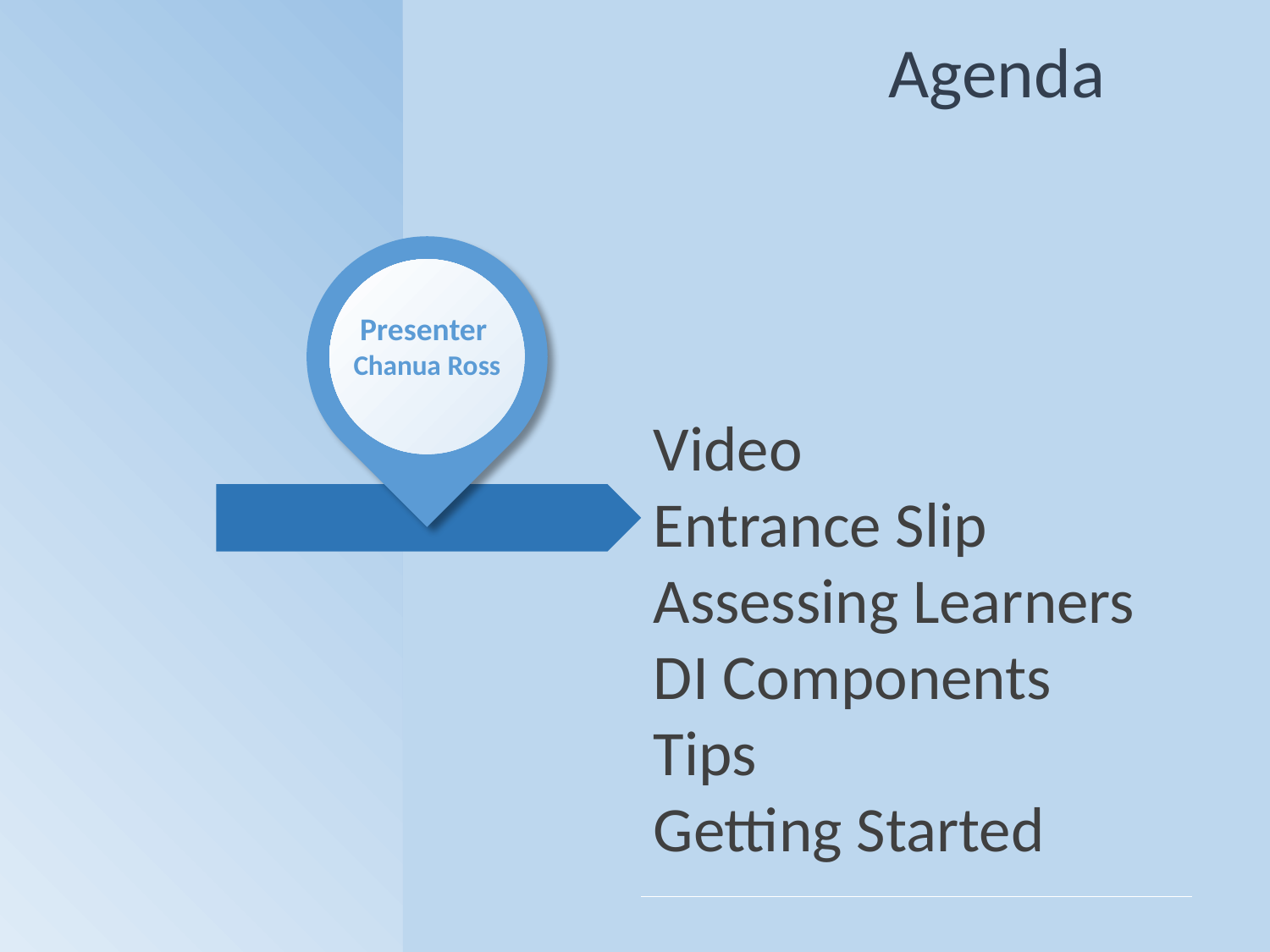

Agenda

Presenter
Chanua Ross
Video
Entrance Slip
Assessing Learners
DI Components
Tips
Getting Started